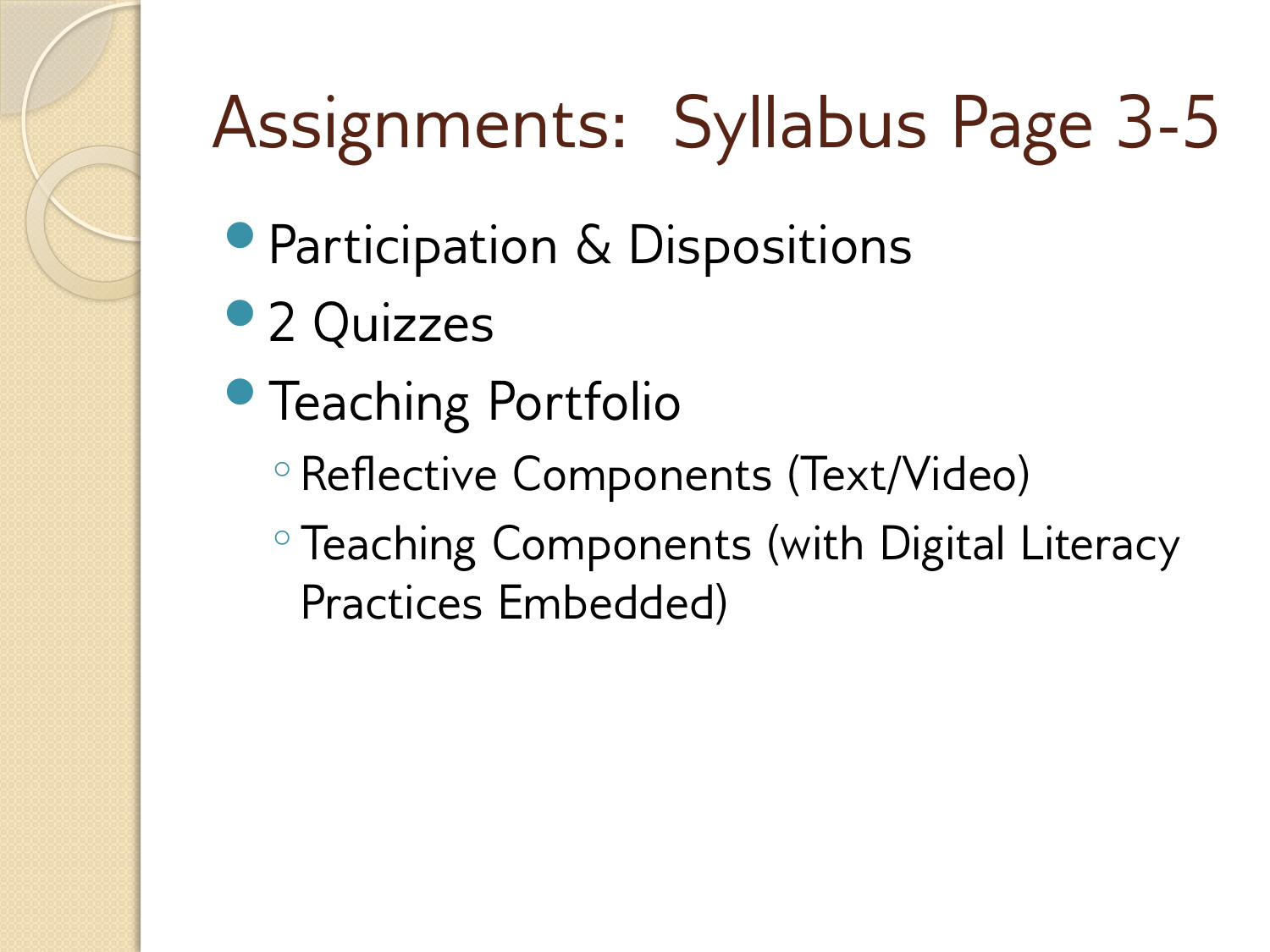

# Assignments:  Syllabus Page 3-5
Participation & Dispositions
2 Quizzes
Teaching Portfolio
Reflective Components (Text/Video)
Teaching Components (with Digital Literacy Practices Embedded)